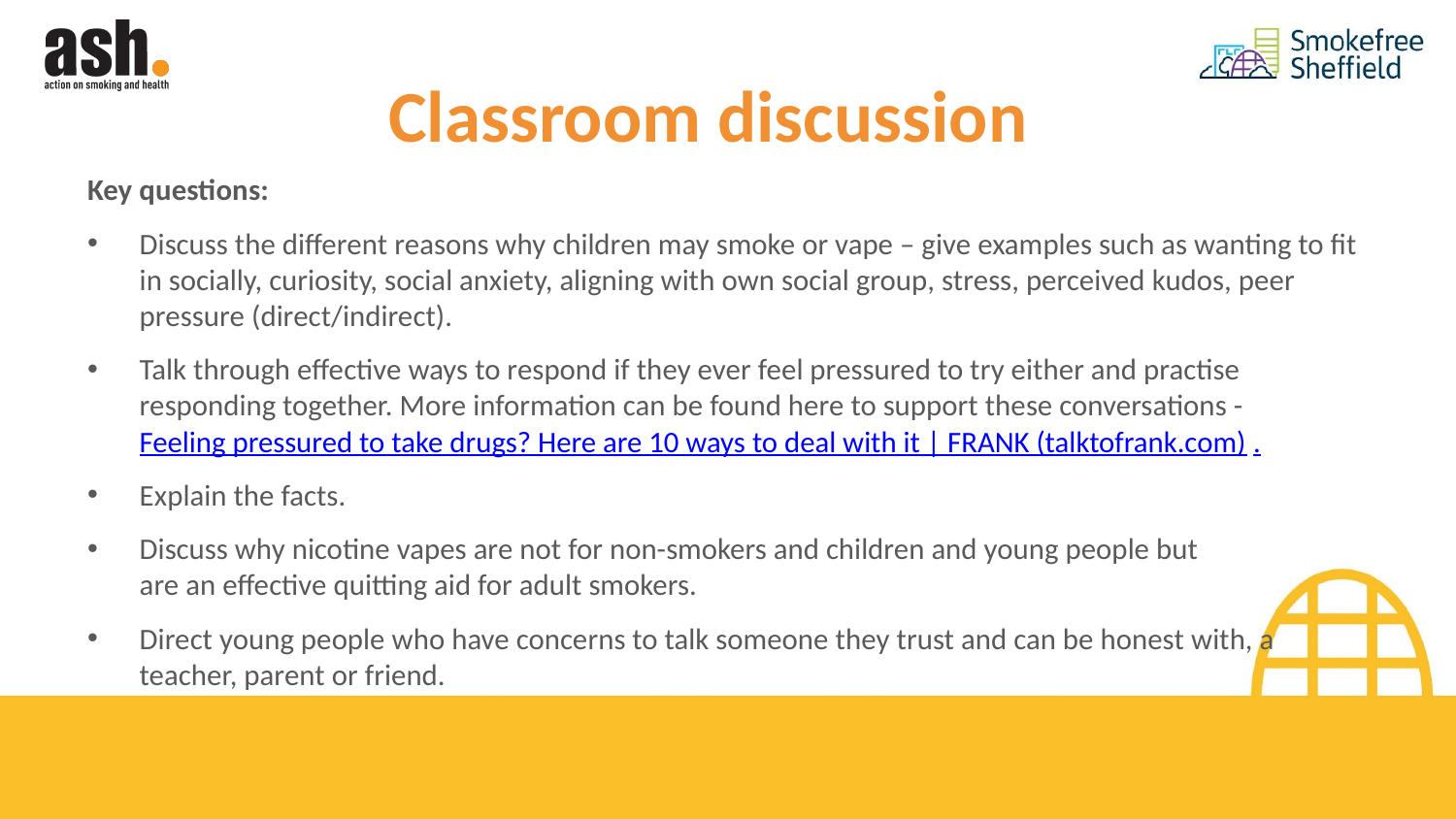

# Classroom discussion
Key questions:
Discuss the different reasons why children may smoke or vape – give examples such as wanting to fit in socially, curiosity, social anxiety, aligning with own social group, stress, perceived kudos, peer pressure (direct/indirect).
Talk through effective ways to respond if they ever feel pressured to try either and practise responding together. More information can be found here to support these conversations - Feeling pressured to take drugs? Here are 10 ways to deal with it | FRANK (talktofrank.com).
Explain the facts.
Discuss why nicotine vapes are not for non-smokers and children and young people but
are an effective quitting aid for adult smokers.
Direct young people who have concerns to talk someone they trust and can be honest with, a teacher, parent or friend.